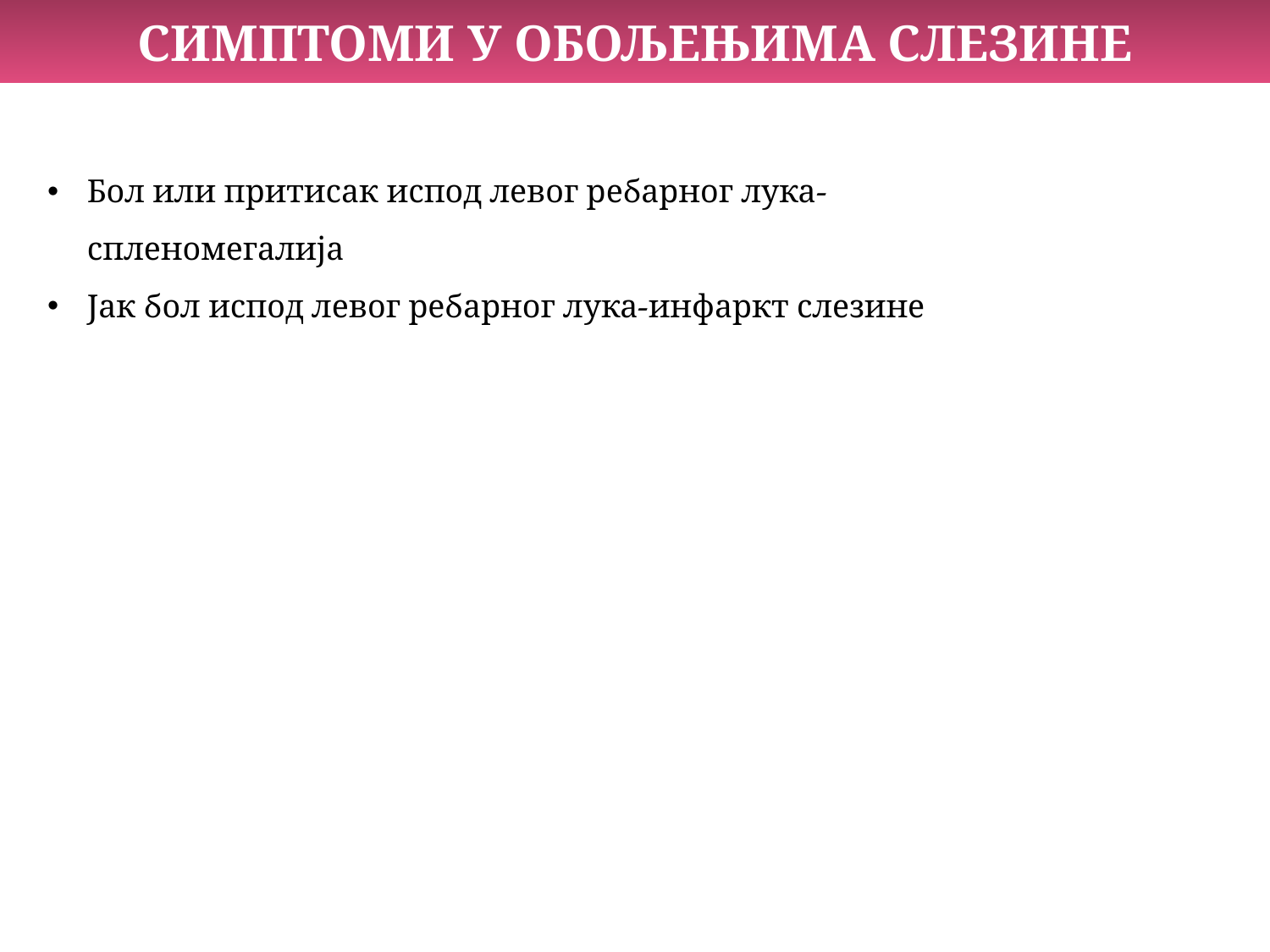

СИМПТОМИ У ОБОЉЕЊИМА СЛЕЗИНЕ
Бол или притисак испод левог ребарног лука-спленомегалија
Јак бол испод левог ребарног лука-инфаркт слезине